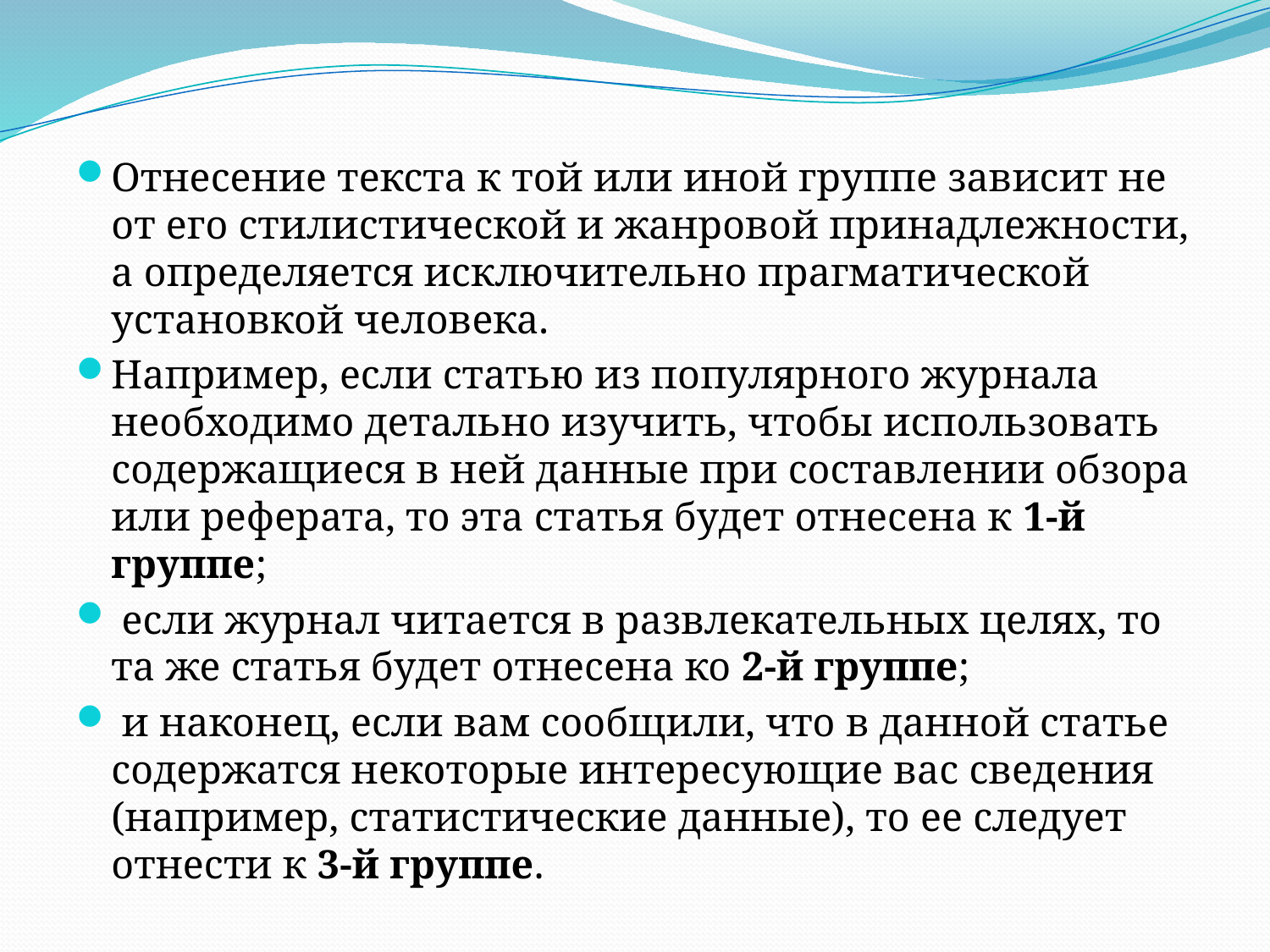

Отнесение текста к той или иной группе зависит не от его стилистической и жанровой принадлежности, а определяется исключительно прагматической установкой человека.
Например, если статью из популярного журнала необходимо детально изучить, чтобы использовать содержащиеся в ней данные при составлении обзора или реферата, то эта статья будет отнесена к 1-й группе;
 если журнал читается в развлекательных целях, то та же статья будет отнесена ко 2-й группе;
 и наконец, если вам сообщили, что в данной статье содержатся некоторые интересующие вас сведения (например, статистические данные), то ее следует отнести к 3-й группе.